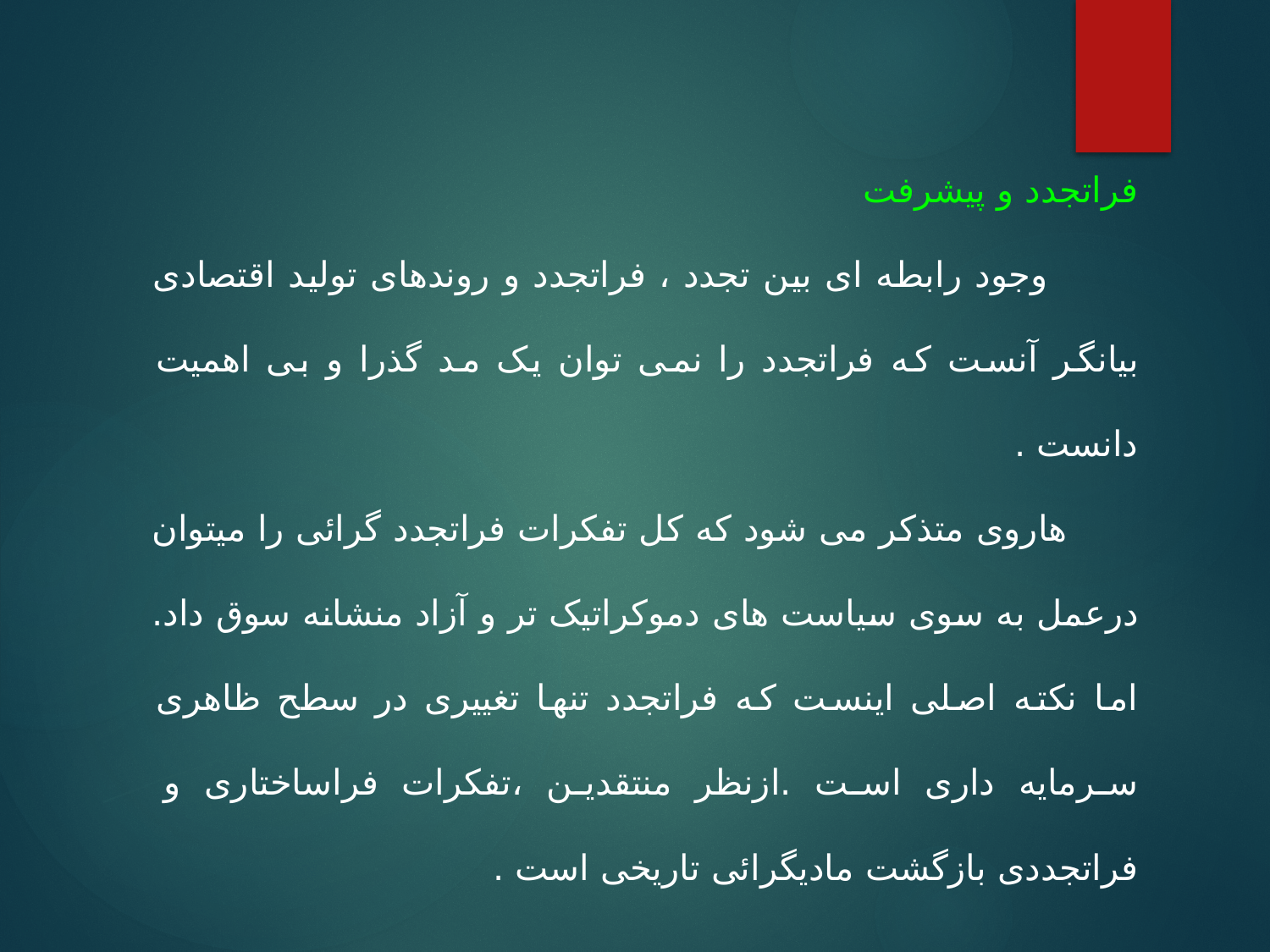

فراتجدد و پیشرفت
       وجود رابطه ای بین تجدد ، فراتجدد و روندهای تولید اقتصادی بیانگر آنست که فراتجدد را نمی توان یک مد گذرا و بی اهمیت دانست .
      هاروی متذکر می شود که کل تفکرات فراتجدد گرائی را میتوان درعمل به سوی سیاست های دموکراتیک تر و آزاد منشانه سوق داد. اما نکته اصلی اینست که فراتجدد تنها تغییری در سطح ظاهری سرمایه داری است .ازنظر منتقدین ،تفکرات فراساختاری و فراتجددی بازگشت مادیگرائی تاریخی است .